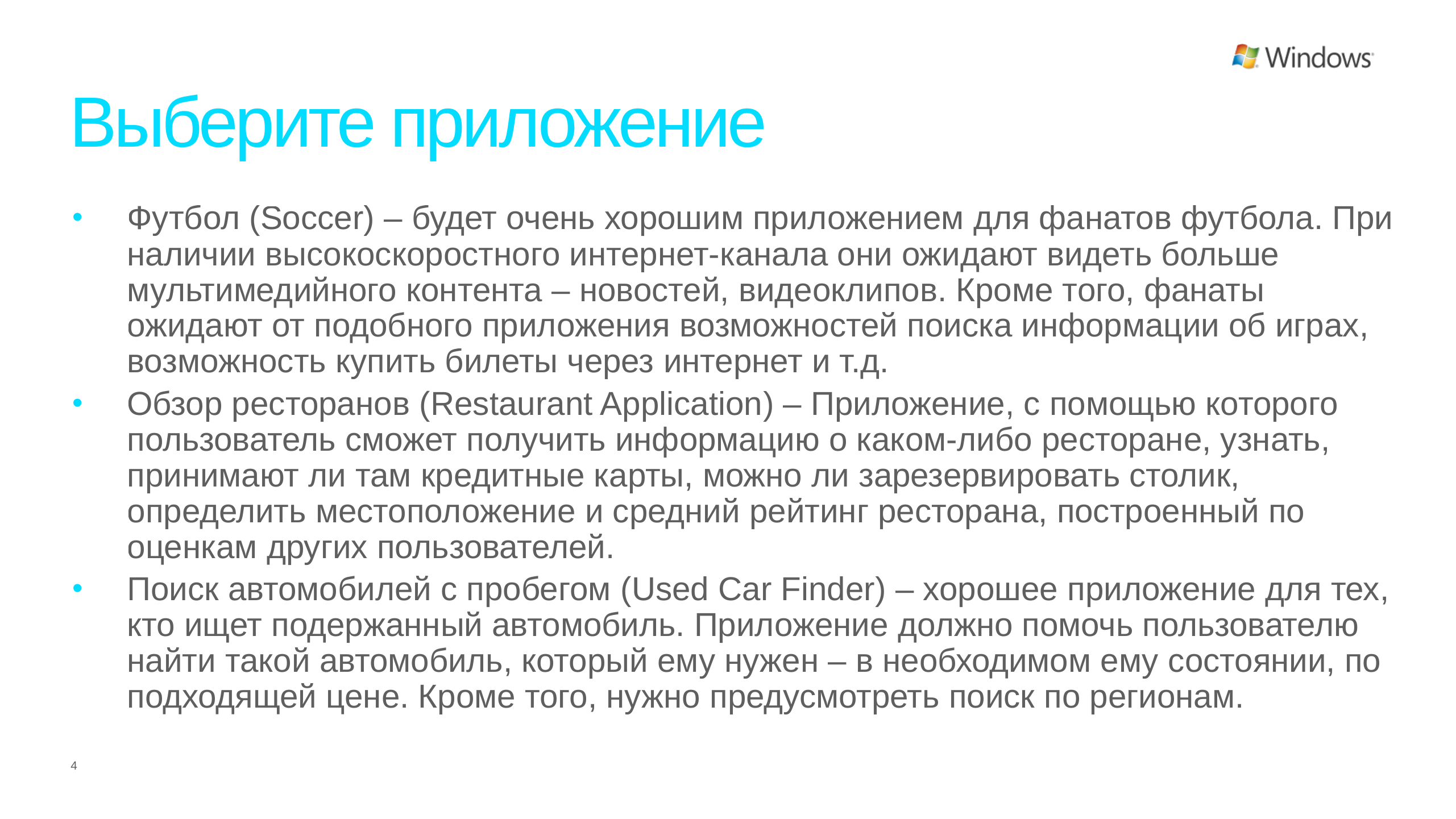

# Выберите приложение
Футбол (Soccer) – будет очень хорошим приложением для фанатов футбола. При наличии высокоскоростного интернет-канала они ожидают видеть больше мультимедийного контента – новостей, видеоклипов. Кроме того, фанаты ожидают от подобного приложения возможностей поиска информации об играх, возможность купить билеты через интернет и т.д.
Обзор ресторанов (Restaurant Application) – Приложение, с помощью которого пользователь сможет получить информацию о каком-либо ресторане, узнать, принимают ли там кредитные карты, можно ли зарезервировать столик, определить местоположение и средний рейтинг ресторана, построенный по оценкам других пользователей.
Поиск автомобилей с пробегом (Used Car Finder) – хорошее приложение для тех, кто ищет подержанный автомобиль. Приложение должно помочь пользователю найти такой автомобиль, который ему нужен – в необходимом ему состоянии, по подходящей цене. Кроме того, нужно предусмотреть поиск по регионам.